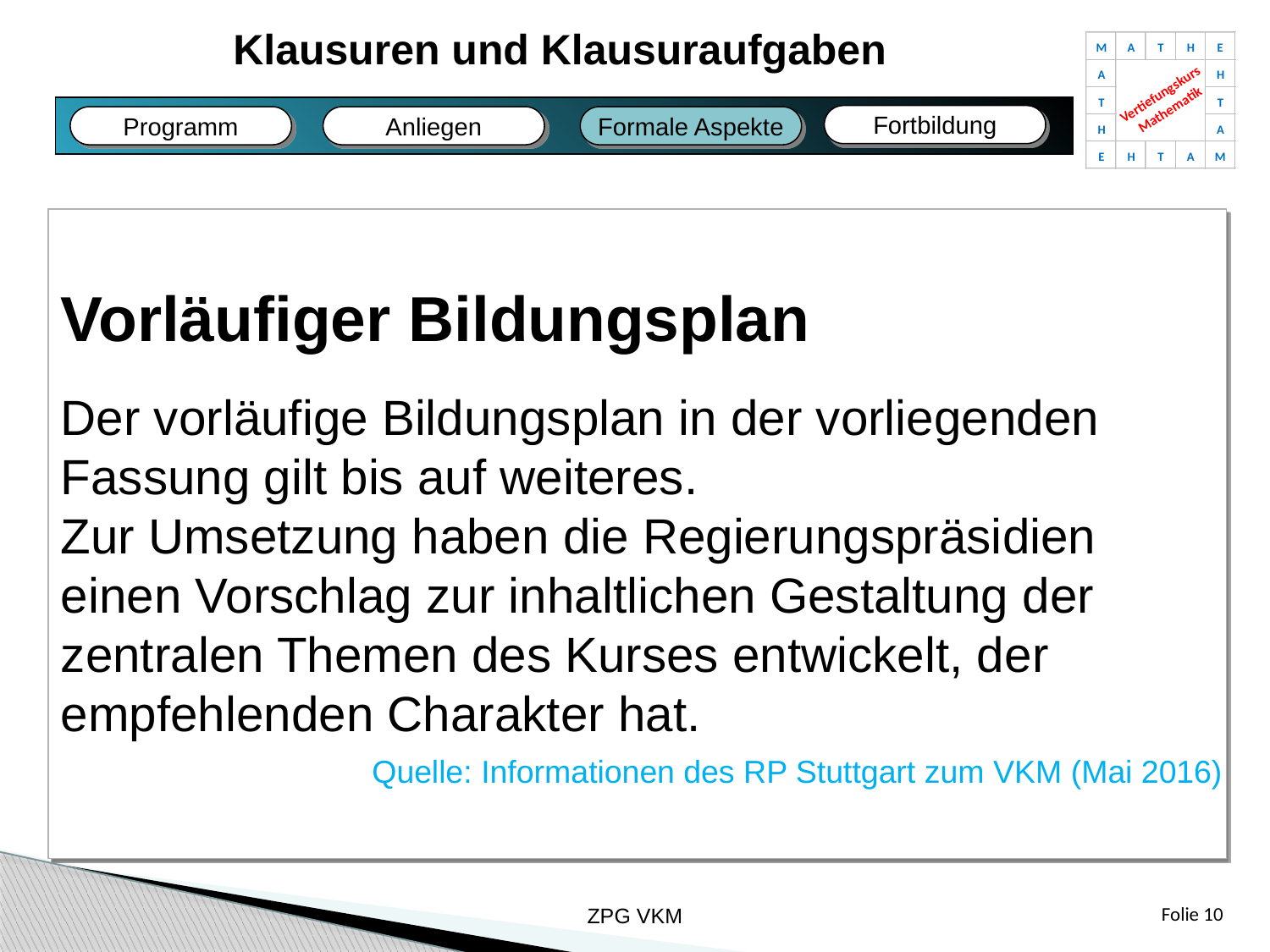

Klausuren und Klausuraufgaben

M
A
T
H
E

A
H
Vertiefungskurs
Mathematik

T
T

H
A

E
H
T
A
M

Fortbildung
Anliegen
Programm
Formale Aspekte
Fazit
Bildungsplan
Fachliches
Unterricht
Vorläufiger Bildungsplan
Der vorläufige Bildungsplan in der vorliegenden
Fassung gilt bis auf weiteres.
Zur Umsetzung haben die Regierungspräsidien
einen Vorschlag zur inhaltlichen Gestaltung der
zentralen Themen des Kurses entwickelt, der
empfehlenden Charakter hat.
                                   Quelle: Informationen des RP Stuttgart zum VKM (Mai 2016)

ZPG VKM
Folie 10